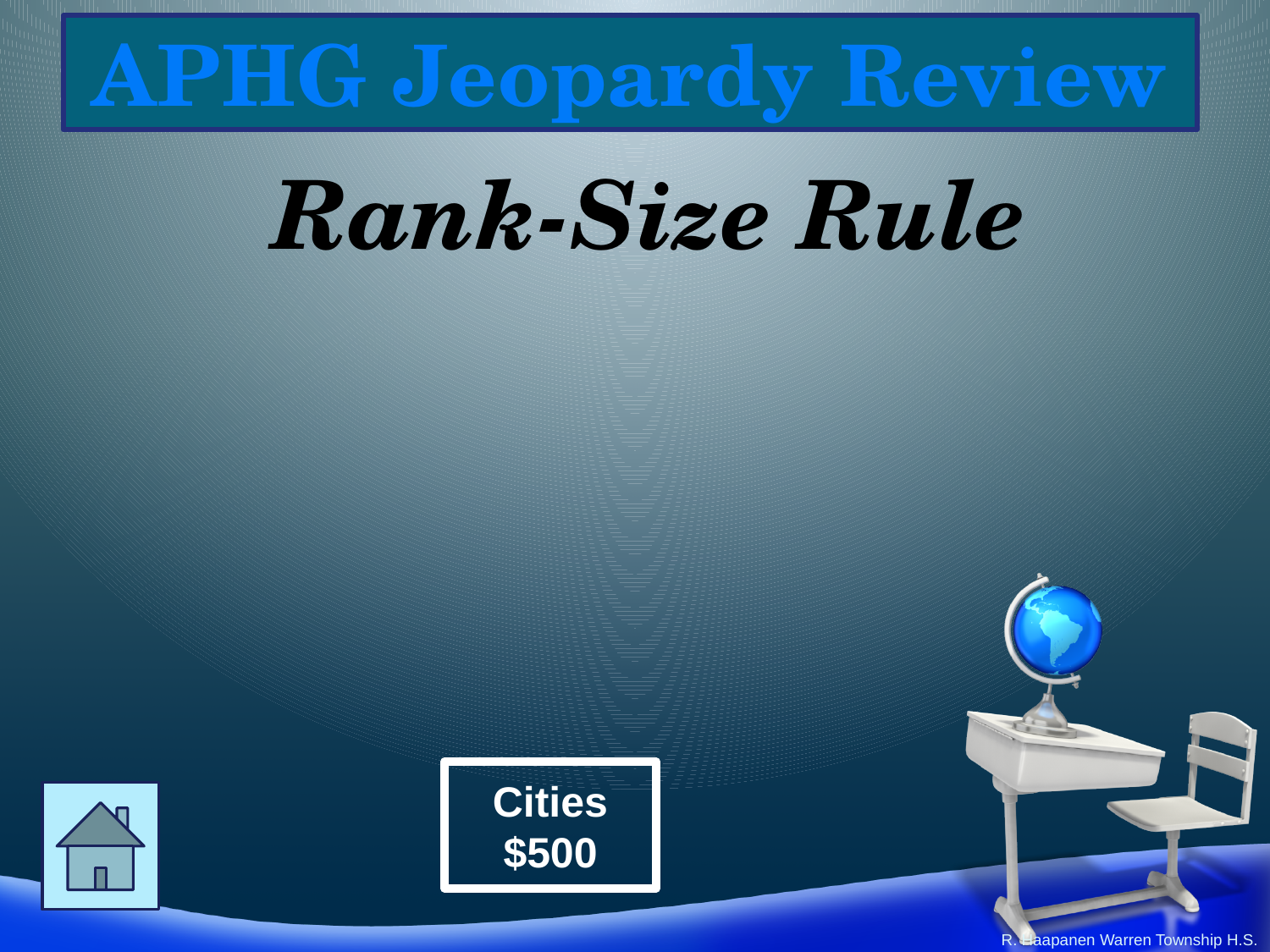

Rank-Size Rule
Cities
$500

R. Haapanen Warren Township H.S.